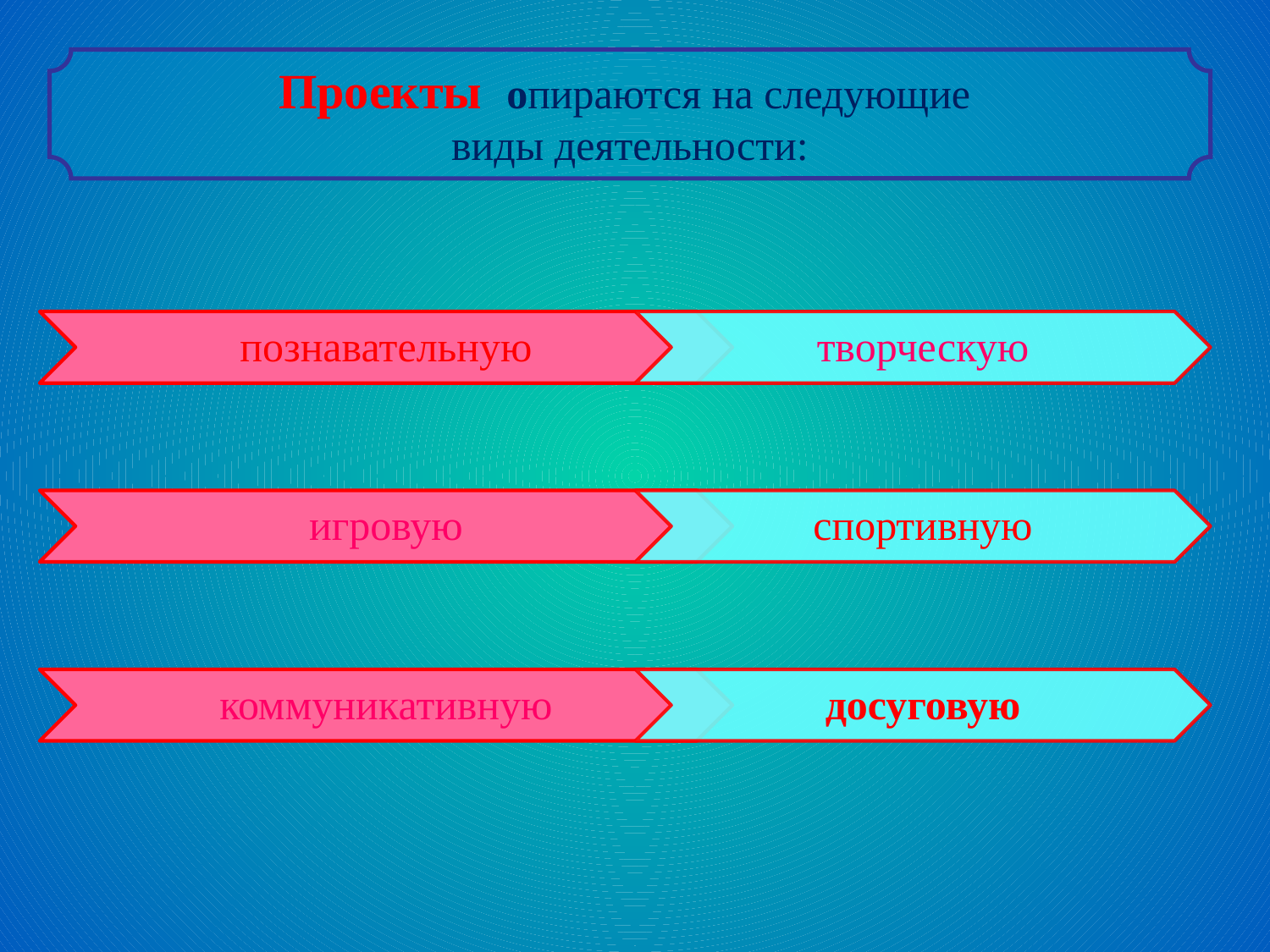

#
Проекты  опираются на следующие
виды деятельности:
познавательную
творческую
игровую
спортивную
коммуникативную
досуговую